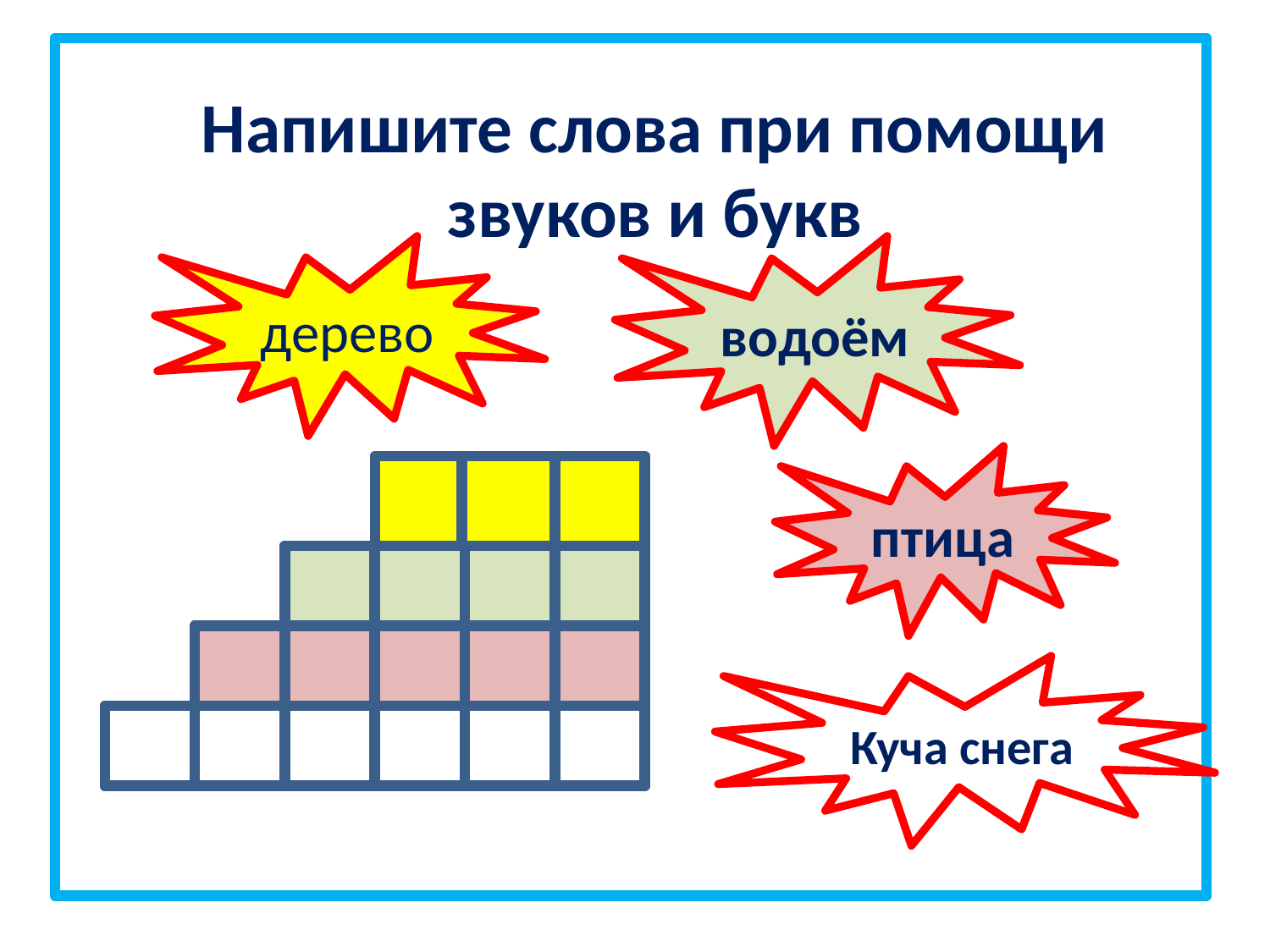

Напишите слова при помощи
 звуков и букв
#
дерево
водоём
птица

Д
У
Б
П
Р
У
Д

С
Т
Р
И
Ж

Куча снега
С
У
Г
Р
О
Б